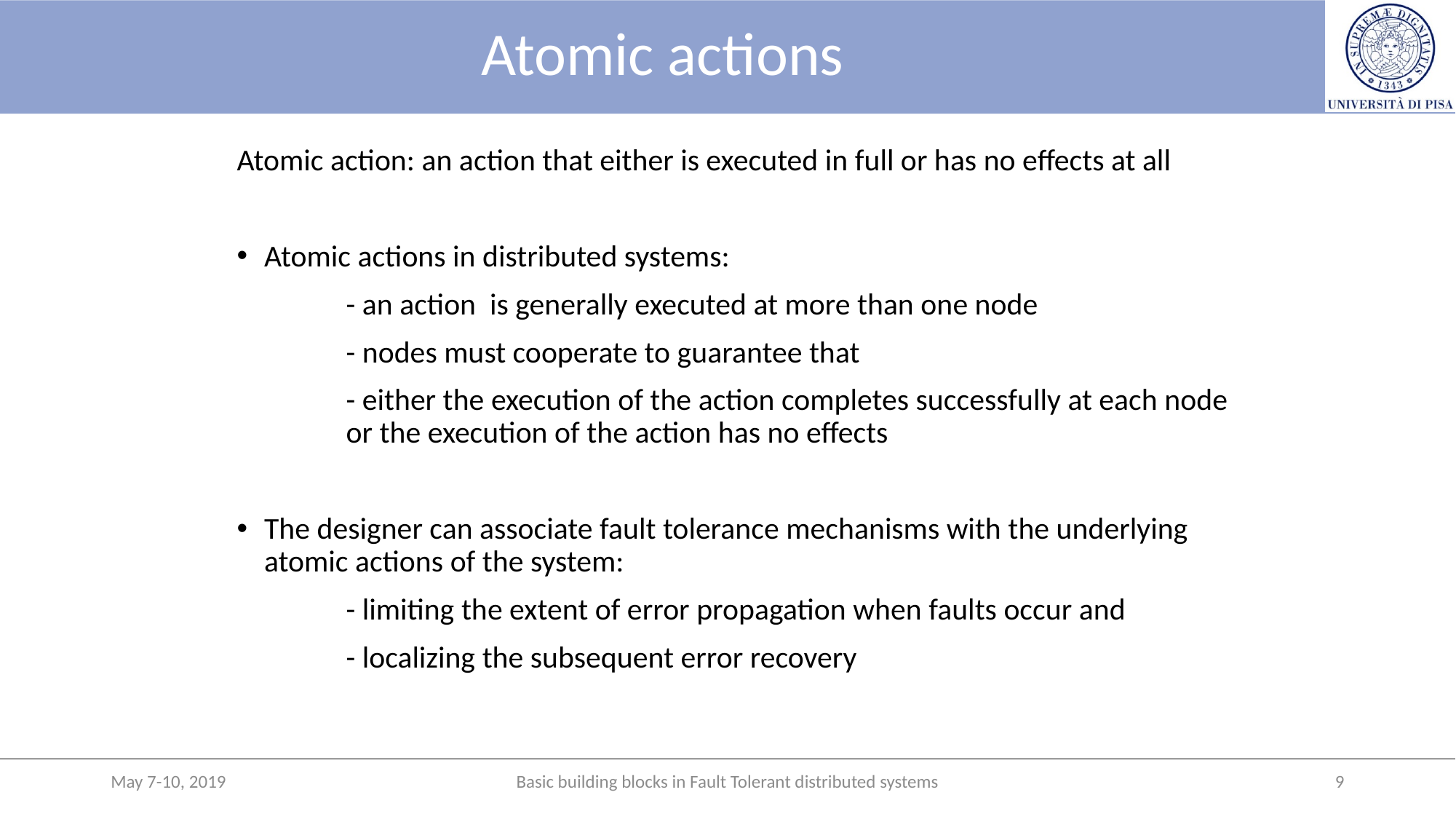

# Atomic actions
Atomic action: an action that either is executed in full or has no effects at all

Atomic actions in distributed systems:
	- an action  is generally executed at more than one node
	- nodes must cooperate to guarantee that
	- either the execution of the action completes successfully at each node
  	or the execution of the action has no effects

The designer can associate fault tolerance mechanisms with the underlying atomic actions of the system:
	- limiting the extent of error propagation when faults occur and
	- localizing the subsequent error recovery

May 7-10, 2019
Basic building blocks in Fault Tolerant distributed systems
9